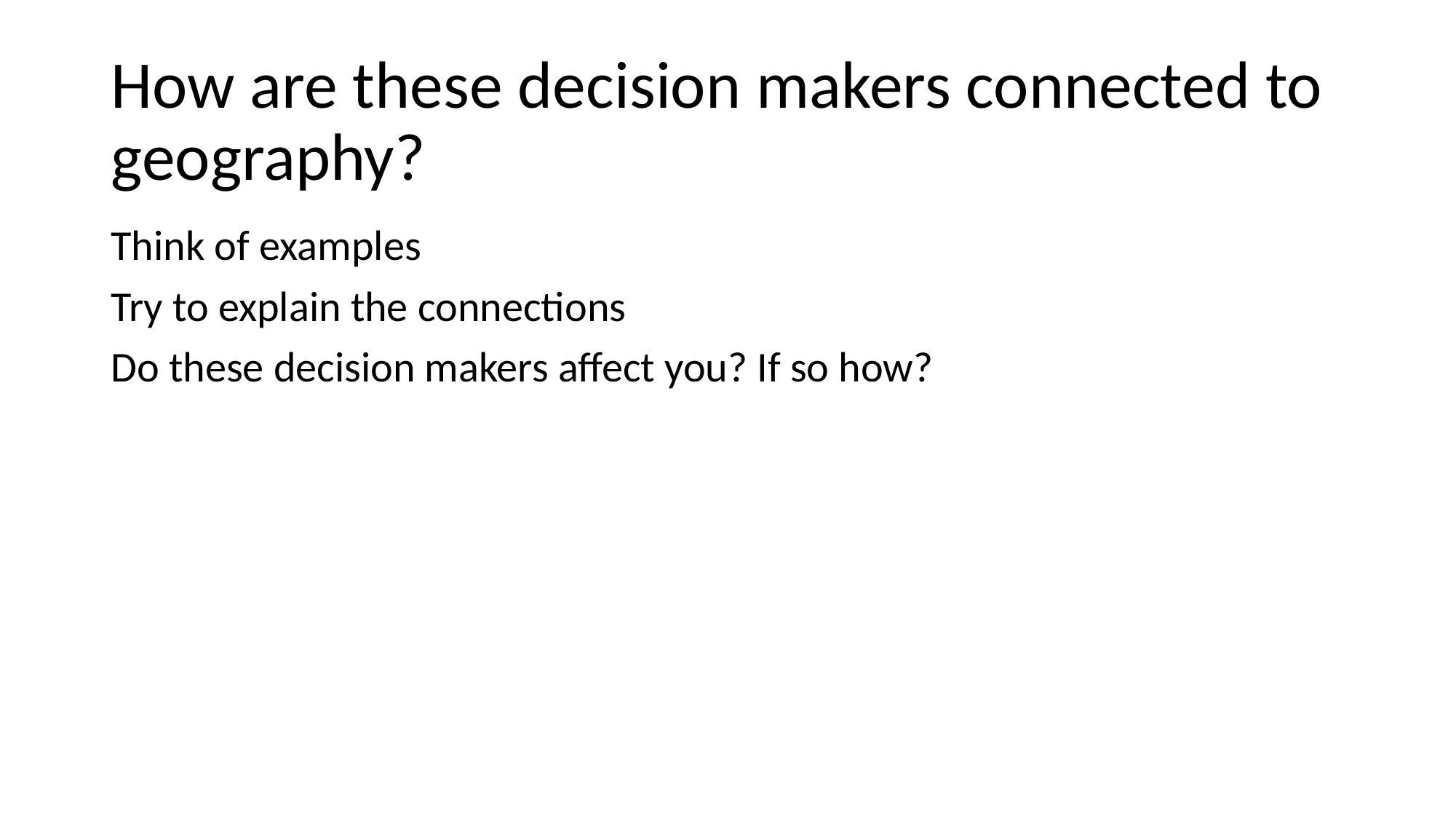

# How are these decision makers connected to geography?
Think of examples
Try to explain the connections
Do these decision makers affect you? If so how?